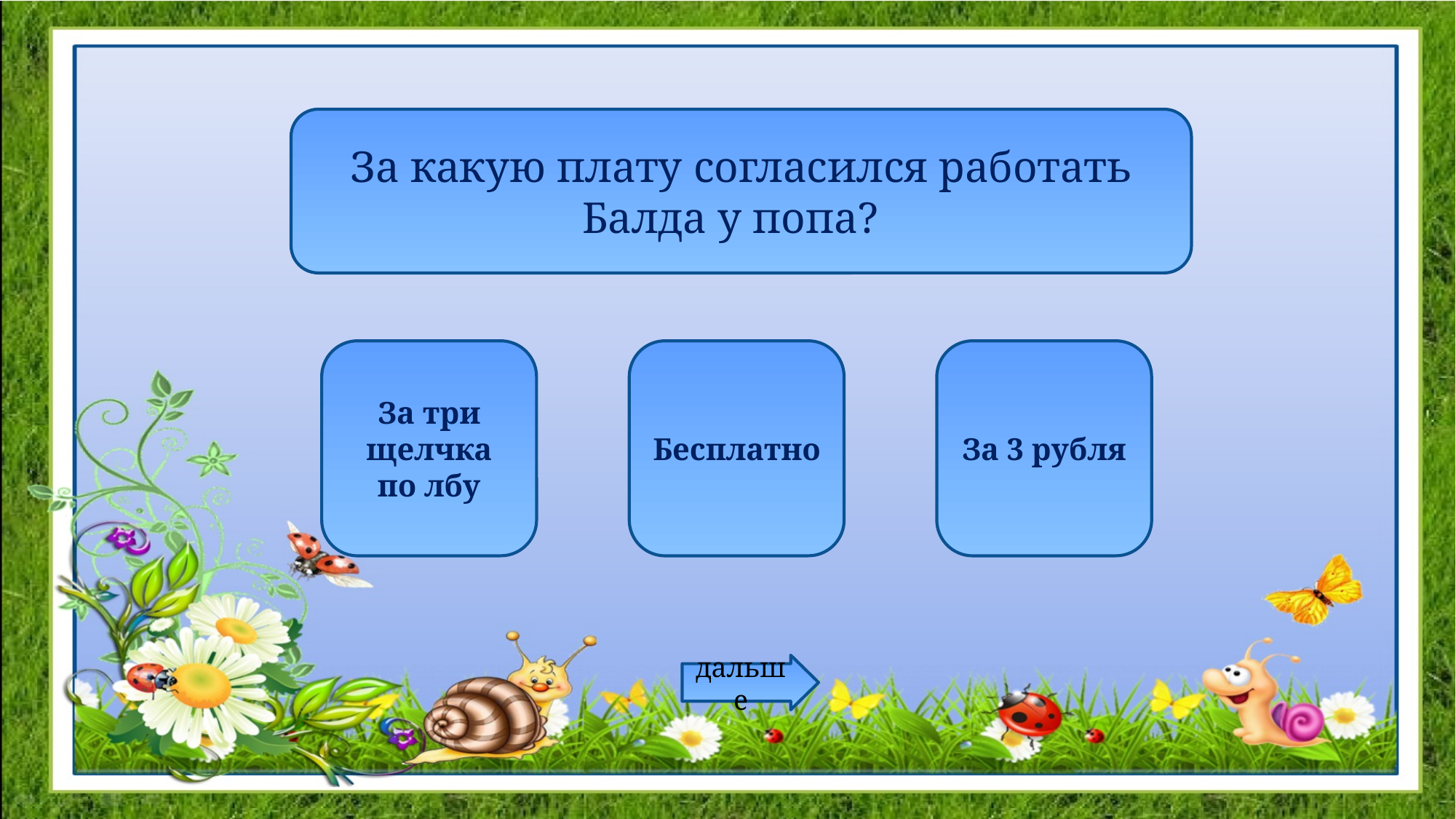

За какую плату согласился работать Балда у попа?
За три щелчка по лбу
Бесплатно
За 3 рубля
дальше